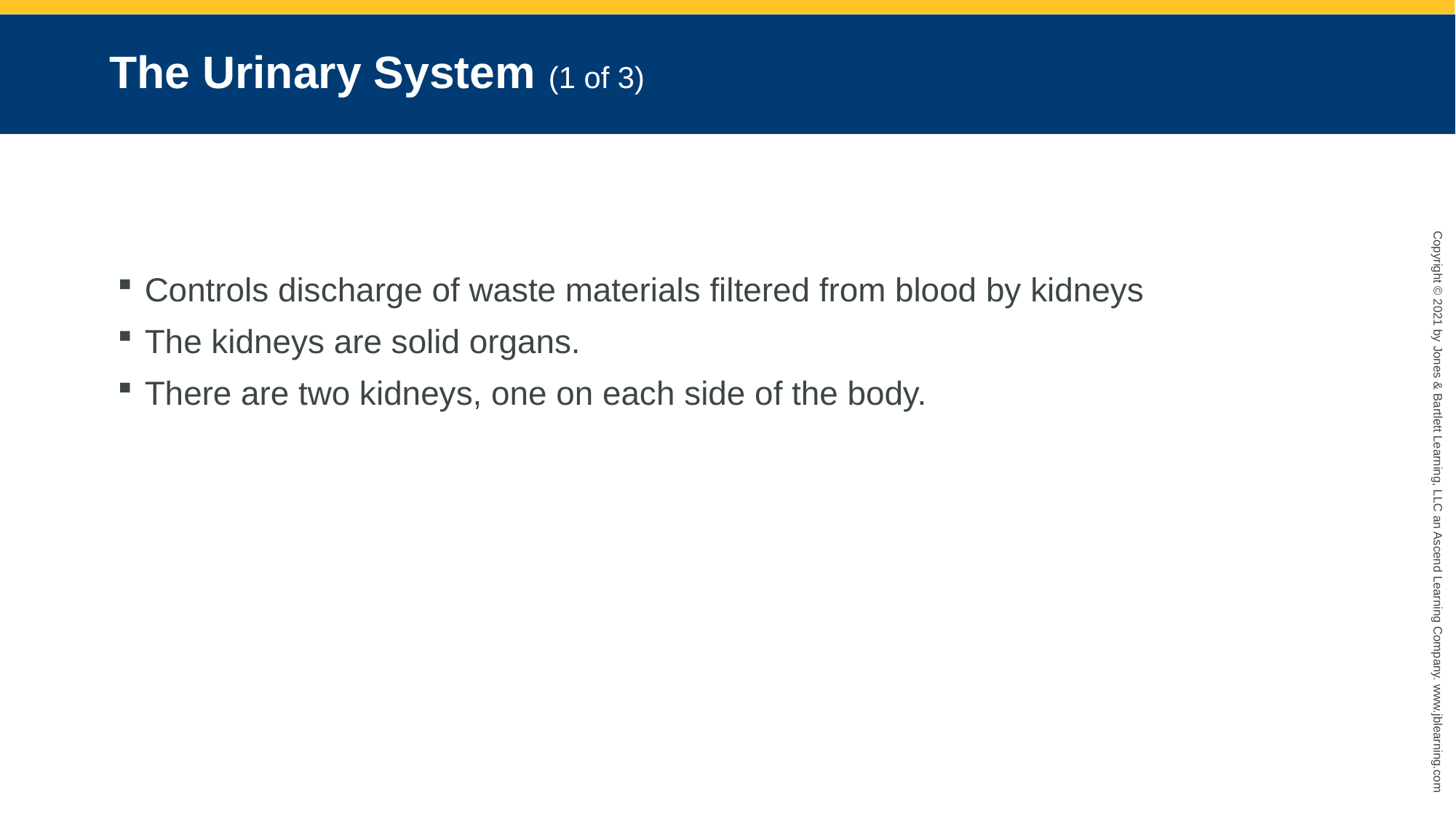

# The Urinary System (1 of 3)
Controls discharge of waste materials filtered from blood by kidneys
The kidneys are solid organs.
There are two kidneys, one on each side of the body.